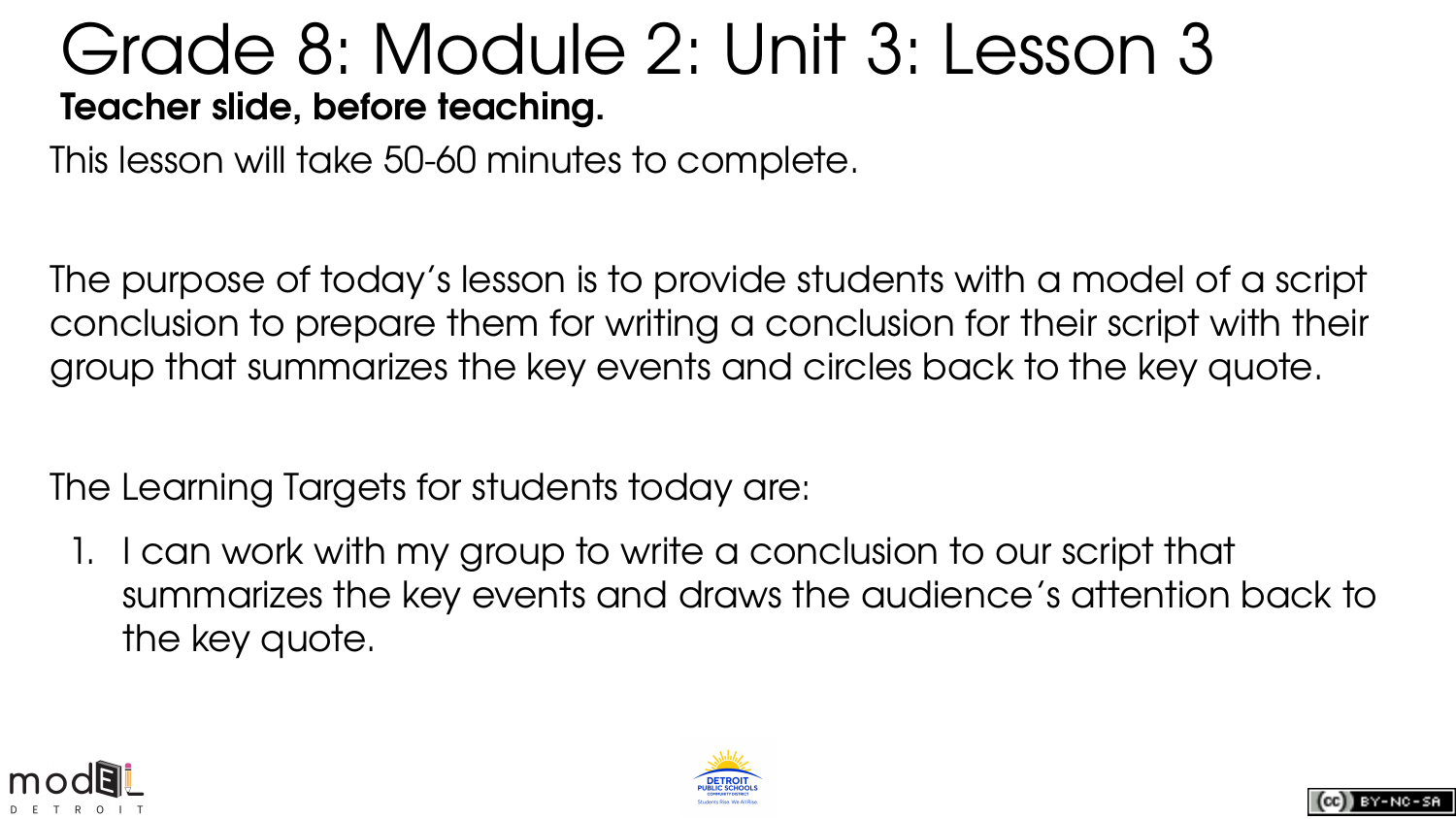

# Grade 8: Module 2: Unit 3: Lesson 3
Teacher slide, before teaching.
This lesson will take 50-60 minutes to complete.

The purpose of today’s lesson is to provide students with a model of a script conclusion to prepare them for writing a conclusion for their script with their group that summarizes the key events and circles back to the key quote.

The Learning Targets for students today are:
I can work with my group to write a conclusion to our script that summarizes the key events and draws the audience’s attention back to the key quote.